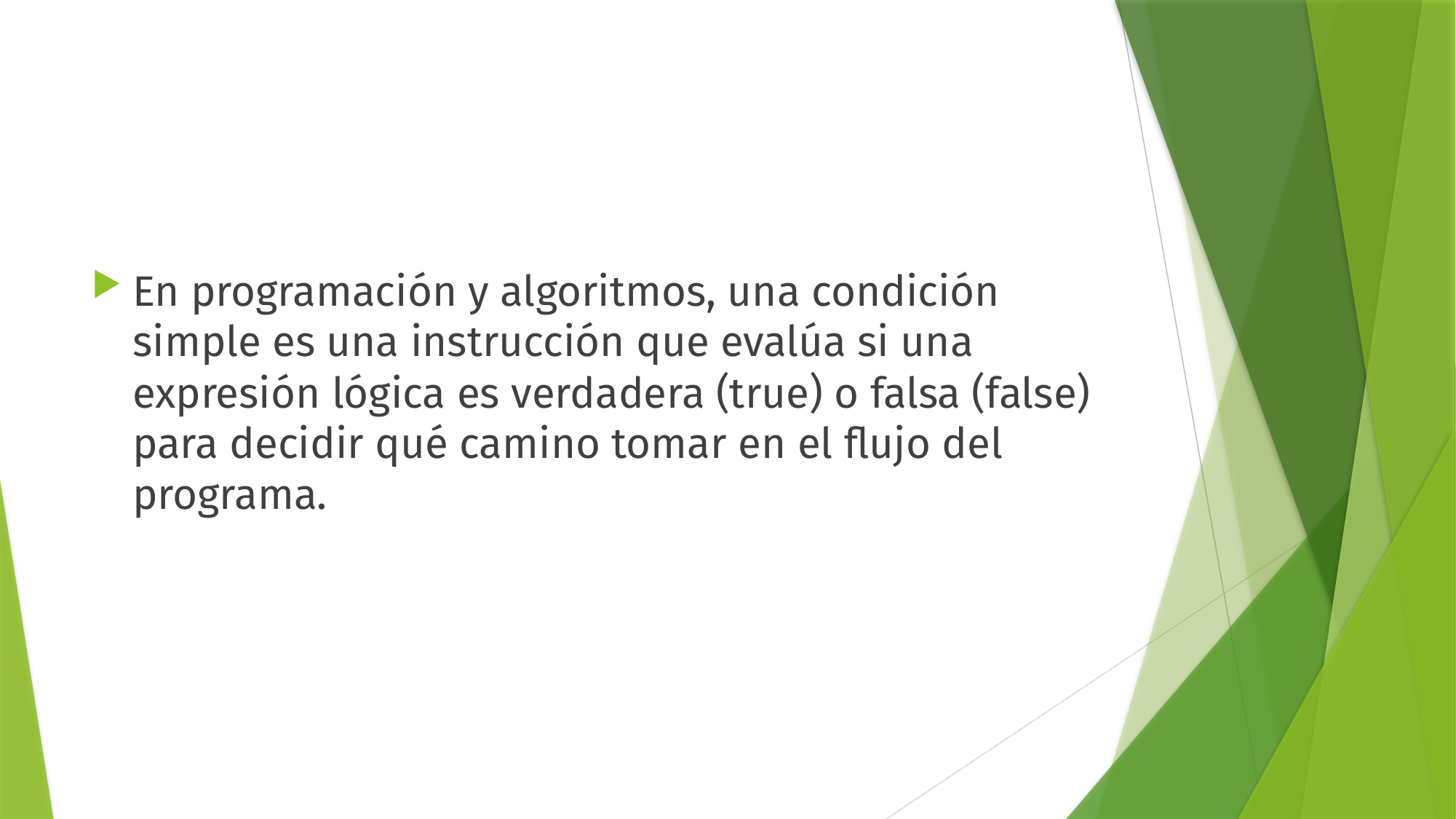

#
En programación y algoritmos, una condición simple es una instrucción que evalúa si una expresión lógica es verdadera (true) o falsa (false) para decidir qué camino tomar en el flujo del programa.